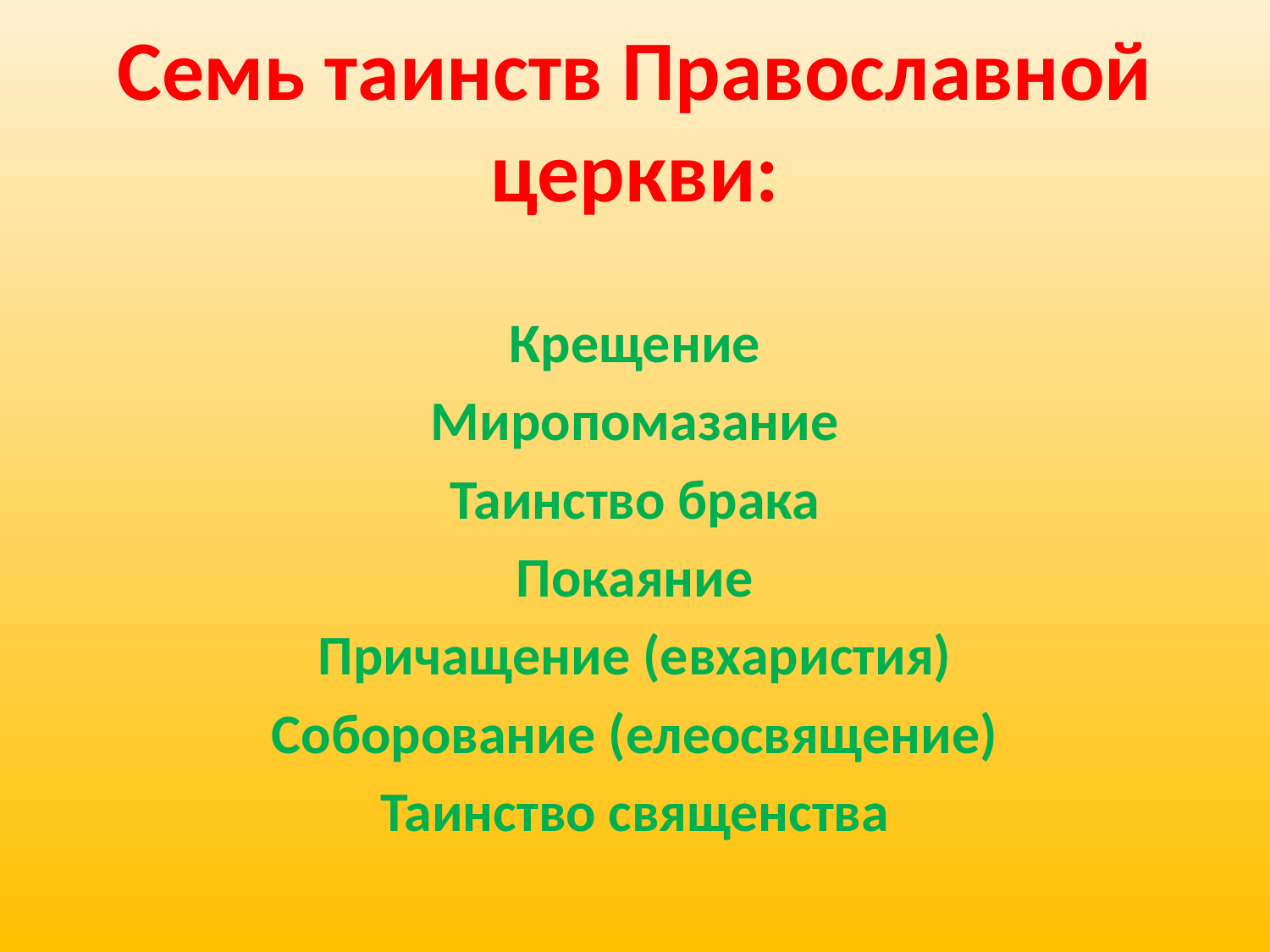

# Семь таинств Православной церкви:

Крещение
Миропомазание
Таинство брака
Покаяние
Причащение (евхаристия)
Соборование (елеосвящение)
Таинство священства